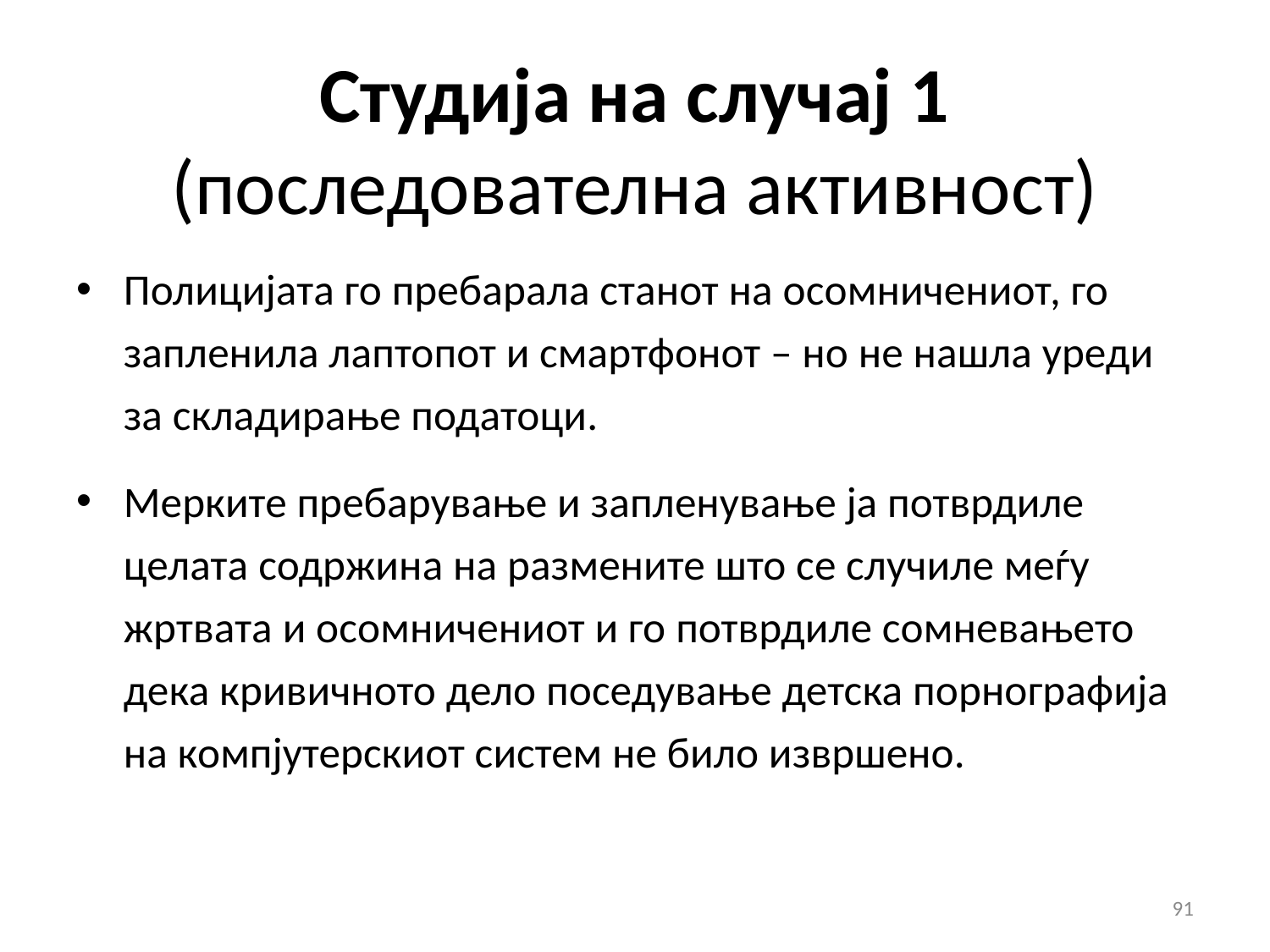

# Студија на случај 1 (последователна активност)
Полицијата го пребарала станот на осомничениот, го запленила лаптопот и смартфонот – но не нашла уреди за складирање податоци.
Мерките пребарување и запленување ја потврдиле целата содржина на размените што се случиле меѓу жртвата и осомничениот и го потврдиле сомневањето дека кривичното дело поседување детска порнографија на компјутерскиот систем не било извршено.

91